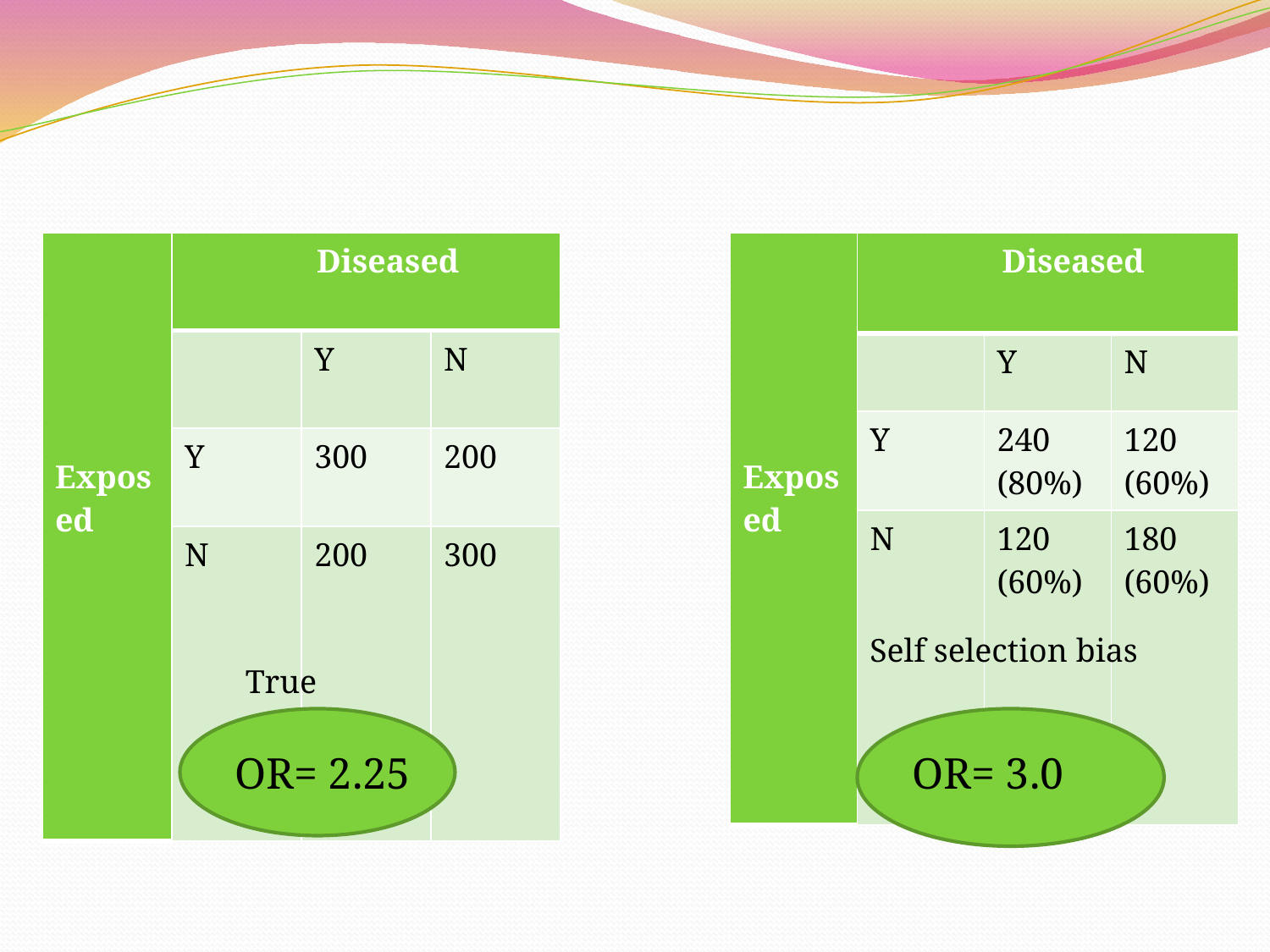

#
| Exposed | Diseased |  |  |
| --- | --- | --- | --- |
|  |  | Y | N |
|  | Y | 300 | 200 |
|  | N | 200 | 300 |
| Exposed | Diseased |  |  |
| --- | --- | --- | --- |
|  |  | Y | N |
|  | Y | 240 (80%) | 120 (60%) |
|  | N | 120 (60%) | 180 (60%) |
Self selection bias
True

OR= 2.25
OR= 3.0